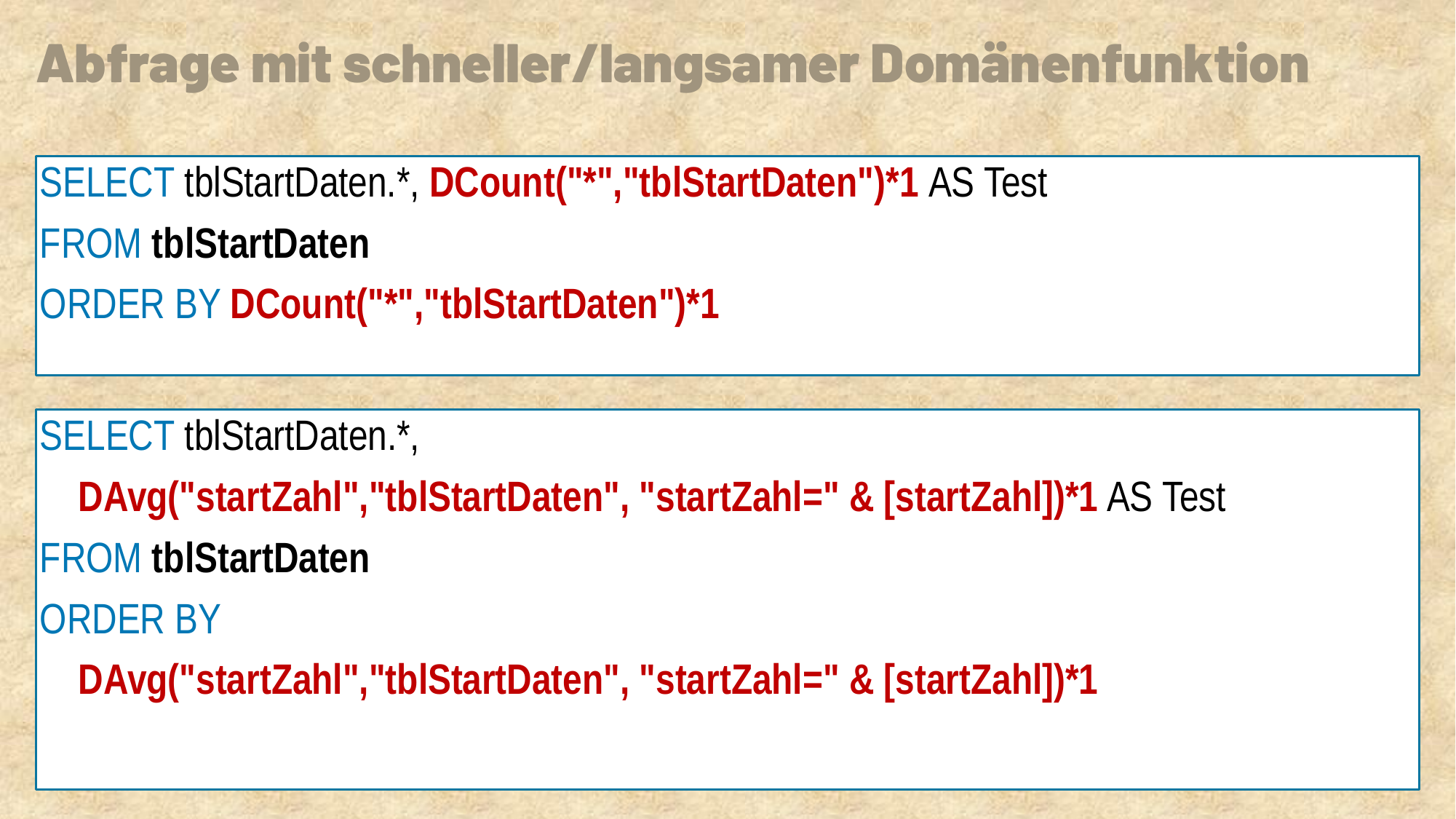

# Abfrage mit schneller/langsamer Domänenfunktion
SELECT tblStartDaten.*, DCount("*","tblStartDaten")*1 AS Test
FROM tblStartDaten
ORDER BY DCount("*","tblStartDaten")*1
SELECT tblStartDaten.*,
    DAvg("startZahl","tblStartDaten", "startZahl=" & [startZahl])*1 AS Test
FROM tblStartDaten
ORDER BY
    DAvg("startZahl","tblStartDaten", "startZahl=" & [startZahl])*1